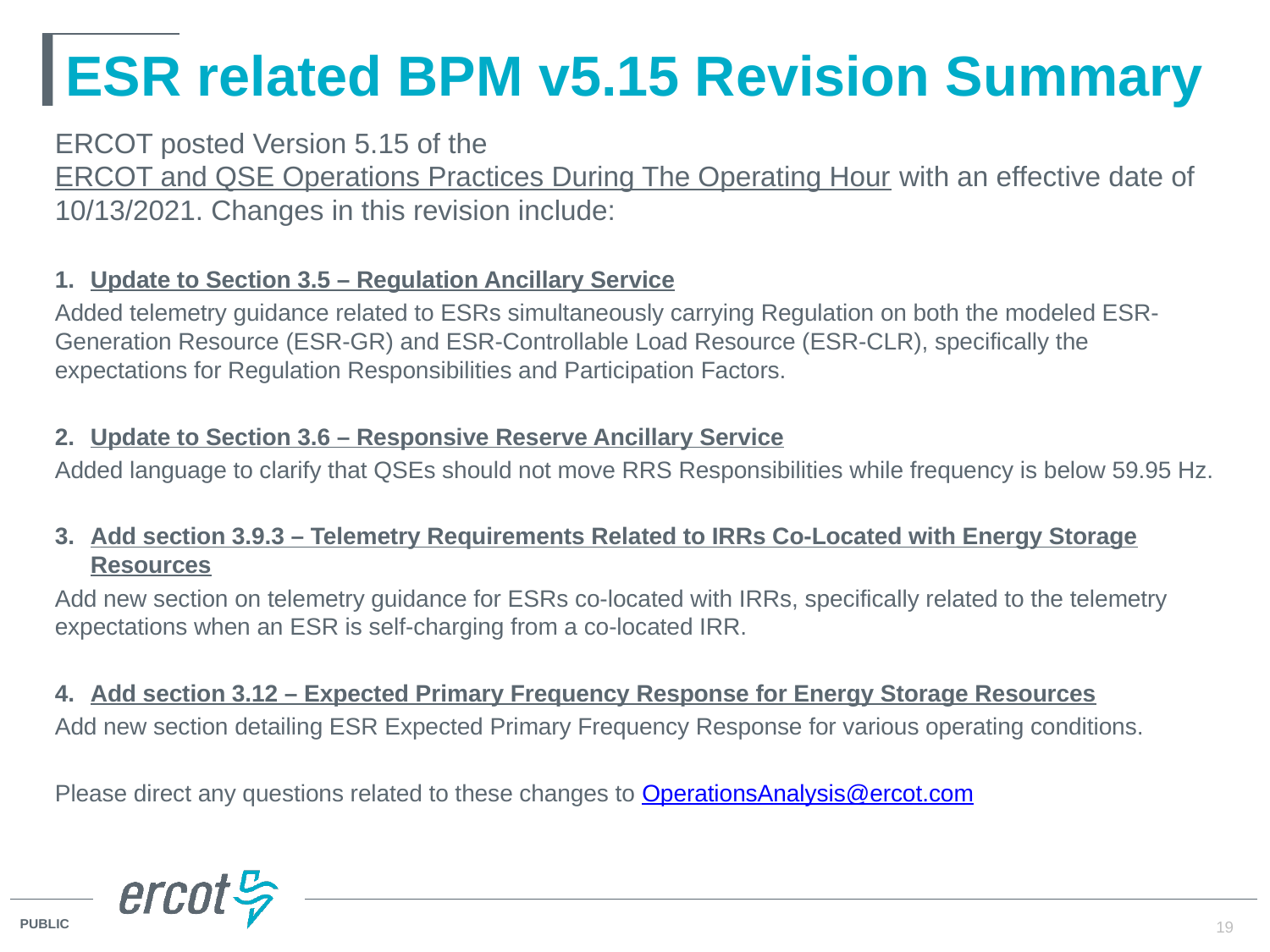

# ESR related BPM v5.15 Revision Summary
ERCOT posted Version 5.15 of the ERCOT and QSE Operations Practices During The Operating Hour with an effective date of 10/13/2021. Changes in this revision include:

Update to Section 3.5 – Regulation Ancillary Service
Added telemetry guidance related to ESRs simultaneously carrying Regulation on both the modeled ESR-Generation Resource (ESR-GR) and ESR-Controllable Load Resource (ESR-CLR), specifically the expectations for Regulation Responsibilities and Participation Factors.

Update to Section 3.6 – Responsive Reserve Ancillary Service
Added language to clarify that QSEs should not move RRS Responsibilities while frequency is below 59.95 Hz.

Add section 3.9.3 – Telemetry Requirements Related to IRRs Co-Located with Energy Storage Resources
Add new section on telemetry guidance for ESRs co-located with IRRs, specifically related to the telemetry  expectations when an ESR is self-charging from a co-located IRR.

Add section 3.12 – Expected Primary Frequency Response for Energy Storage Resources
Add new section detailing ESR Expected Primary Frequency Response for various operating conditions.

Please direct any questions related to these changes to OperationsAnalysis@ercot.com

19